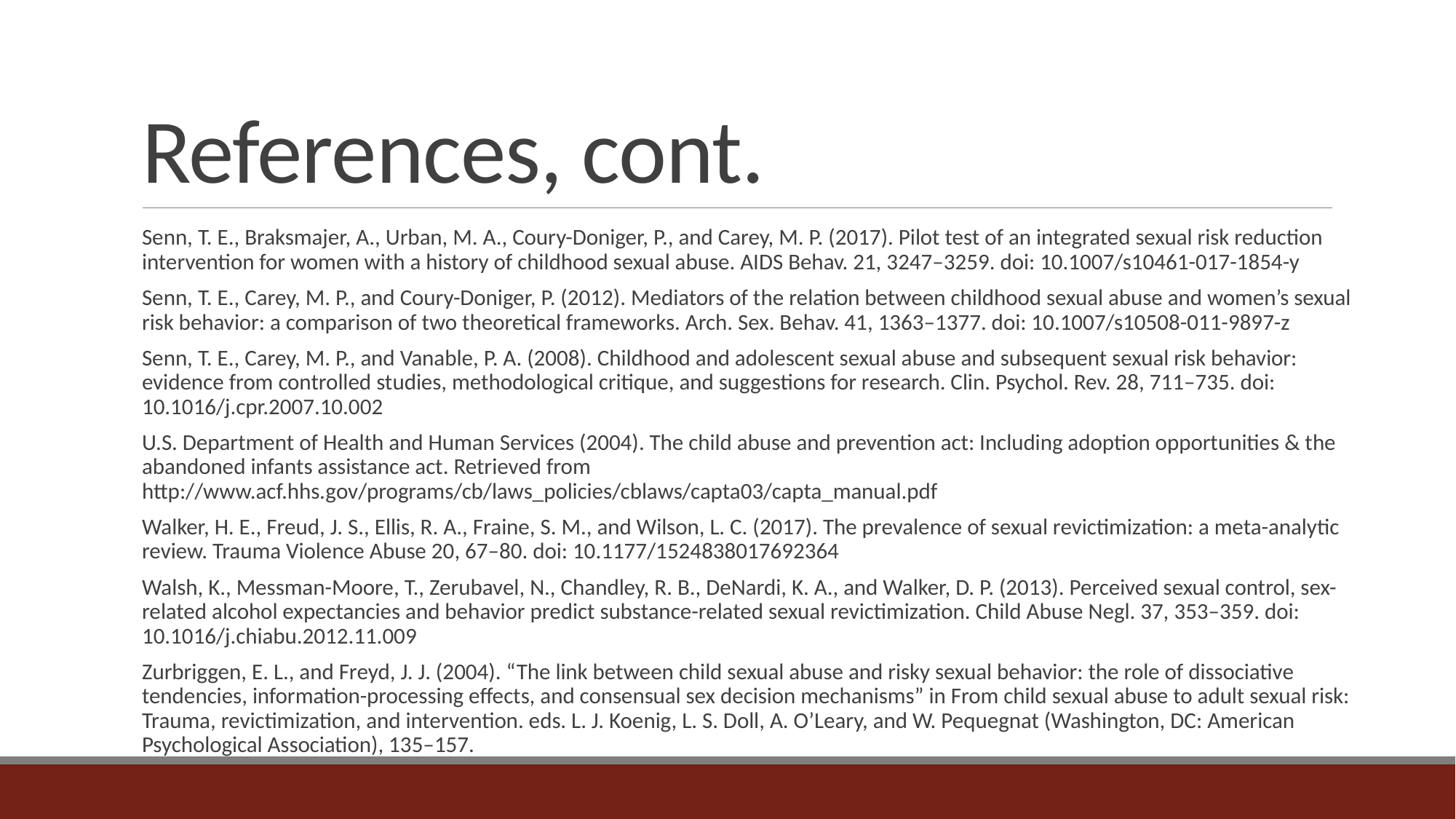

# References, cont.
Senn, T. E., Braksmajer, A., Urban, M. A., Coury-Doniger, P., and Carey, M. P. (2017). Pilot test of an integrated sexual risk reduction intervention for women with a history of childhood sexual abuse. AIDS Behav. 21, 3247–3259. doi: 10.1007/s10461-017-1854-y
Senn, T. E., Carey, M. P., and Coury-Doniger, P. (2012). Mediators of the relation between childhood sexual abuse and women’s sexual risk behavior: a comparison of two theoretical frameworks. Arch. Sex. Behav. 41, 1363–1377. doi: 10.1007/s10508-011-9897-z
Senn, T. E., Carey, M. P., and Vanable, P. A. (2008). Childhood and adolescent sexual abuse and subsequent sexual risk behavior: evidence from controlled studies, methodological critique, and suggestions for research. Clin. Psychol. Rev. 28, 711–735. doi: 10.1016/j.cpr.2007.10.002
U.S. Department of Health and Human Services (2004). The child abuse and prevention act: Including adoption opportunities & the abandoned infants assistance act. Retrieved from http://www.acf.hhs.gov/programs/cb/laws_policies/cblaws/capta03/capta_manual.pdf
Walker, H. E., Freud, J. S., Ellis, R. A., Fraine, S. M., and Wilson, L. C. (2017). The prevalence of sexual revictimization: a meta-analytic review. Trauma Violence Abuse 20, 67–80. doi: 10.1177/1524838017692364
Walsh, K., Messman-Moore, T., Zerubavel, N., Chandley, R. B., DeNardi, K. A., and Walker, D. P. (2013). Perceived sexual control, sex-related alcohol expectancies and behavior predict substance-related sexual revictimization. Child Abuse Negl. 37, 353–359. doi: 10.1016/j.chiabu.2012.11.009
Zurbriggen, E. L., and Freyd, J. J. (2004). “The link between child sexual abuse and risky sexual behavior: the role of dissociative tendencies, information-processing effects, and consensual sex decision mechanisms” in From child sexual abuse to adult sexual risk: Trauma, revictimization, and intervention. eds. L. J. Koenig, L. S. Doll, A. O’Leary, and W. Pequegnat (Washington, DC: American Psychological Association), 135–157.